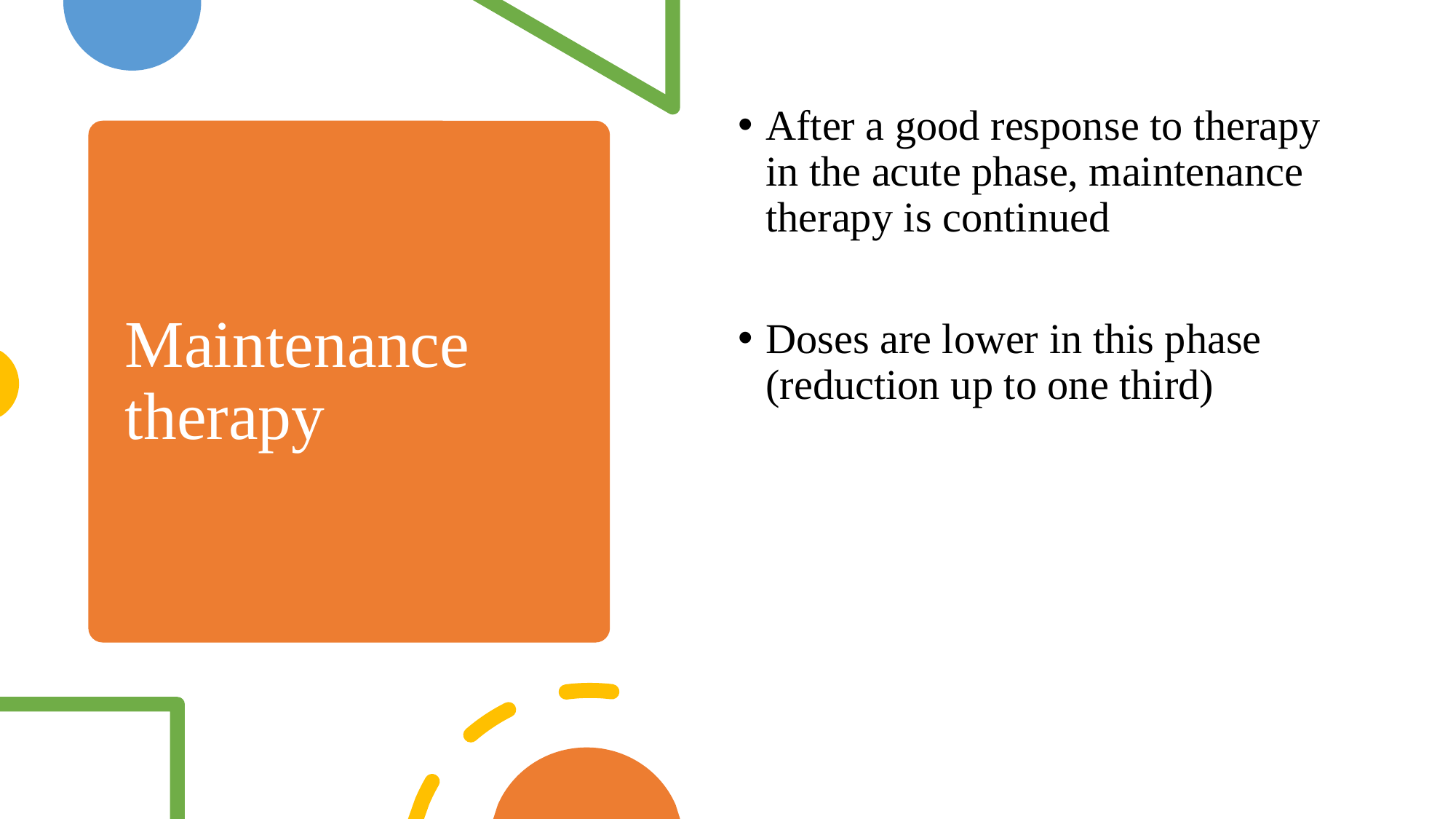

After a good response to therapy in the acute phase, maintenance therapy is continued

Doses are lower in this phase (reduction up to one third)

# Maintenance therapy